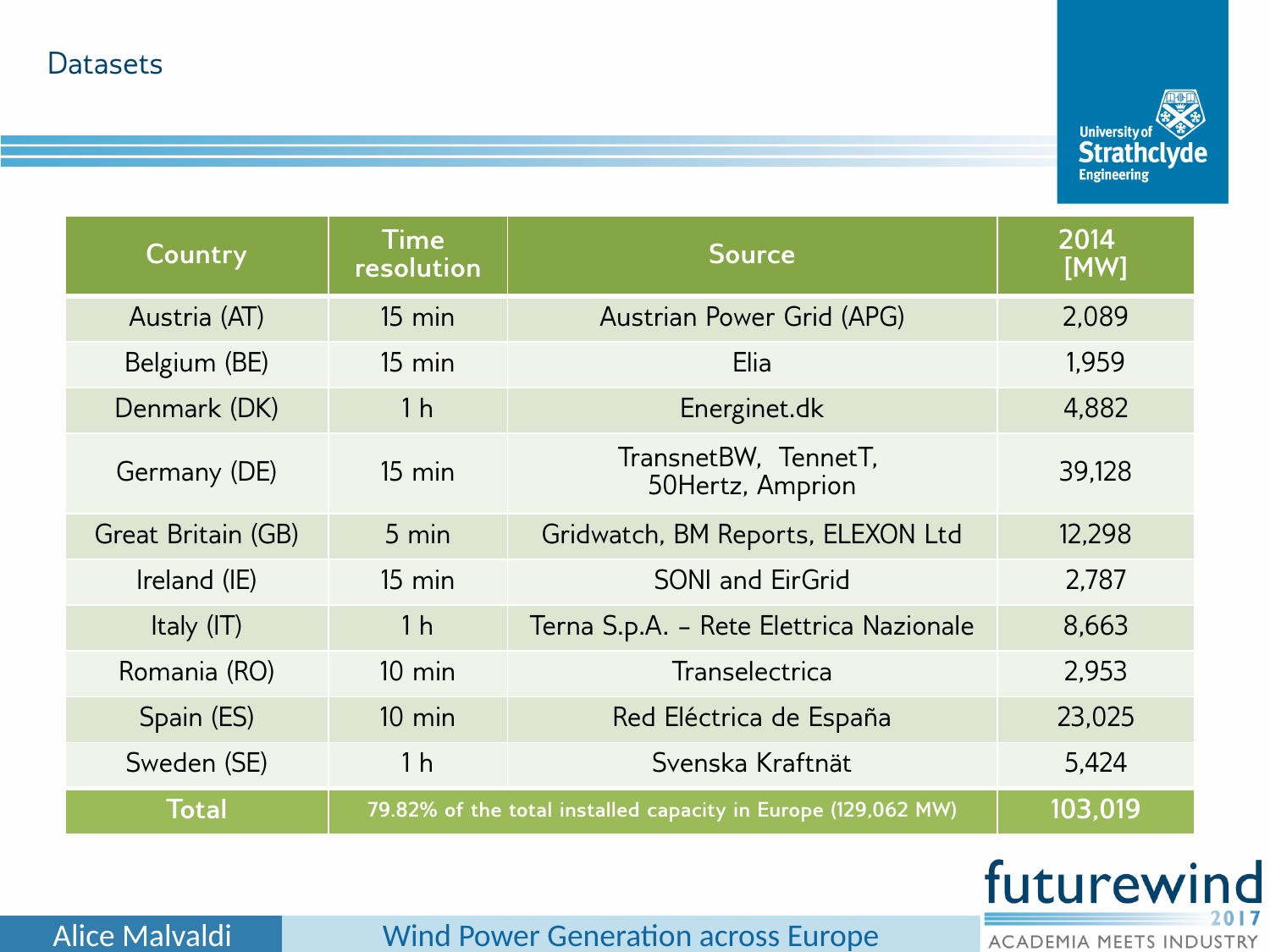

Datasets
| Country | Time resolution | Source | 2014 [MW] |
| --- | --- | --- | --- |
| Austria (AT) | 15 min | Austrian Power Grid (APG) | 2,089 |
| Belgium (BE) | 15 min | Elia | 1,959 |
| Denmark (DK) | 1 h | Energinet.dk | 4,882 |
| Germany (DE) | 15 min | TransnetBW, TennetT, 50Hertz, Amprion | 39,128 |
| Great Britain (GB) | 5 min | Gridwatch, BM Reports, ELEXON Ltd | 12,298 |
| Ireland (IE) | 15 min | SONI and EirGrid | 2,787 |
| Italy (IT) | 1 h | Terna S.p.A. – Rete Elettrica Nazionale | 8,663 |
| Romania (RO) | 10 min | Transelectrica | 2,953 |
| Spain (ES) | 10 min | Red Eléctrica de España | 23,025 |
| Sweden (SE) | 1 h | Svenska Kraftnät | 5,424 |
| Total | 79.82% of the total installed capacity in Europe (129,062 MW) |  | 103,019 |